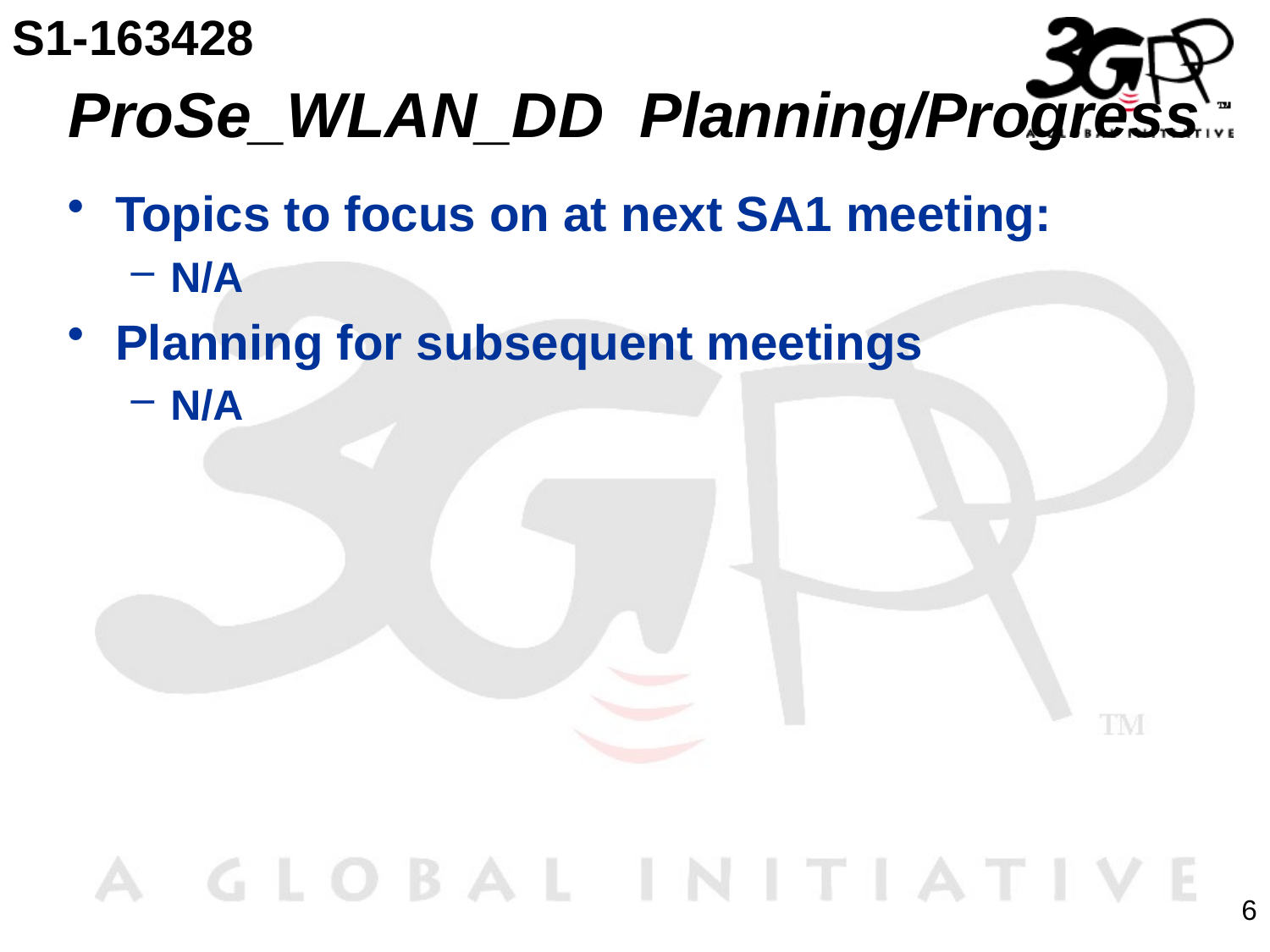

S1-163428

# ProSe_WLAN_DD  Planning/Progress
Topics to focus on at next SA1 meeting:
N/A
Planning for subsequent meetings
N/A
6